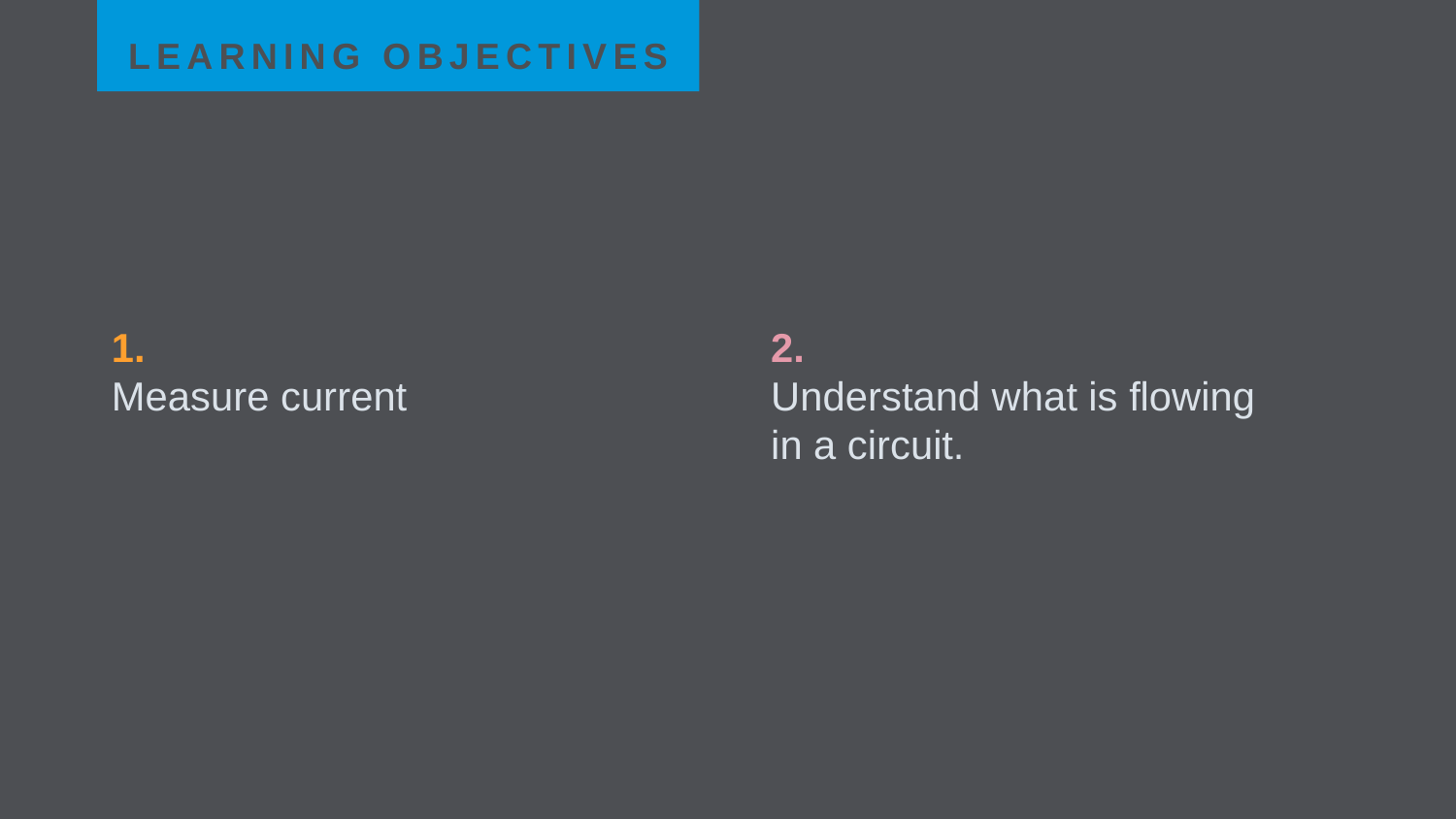

LEARNING OBJECTIVES
1.
Measure current
2.
Understand what is flowing in a circuit.